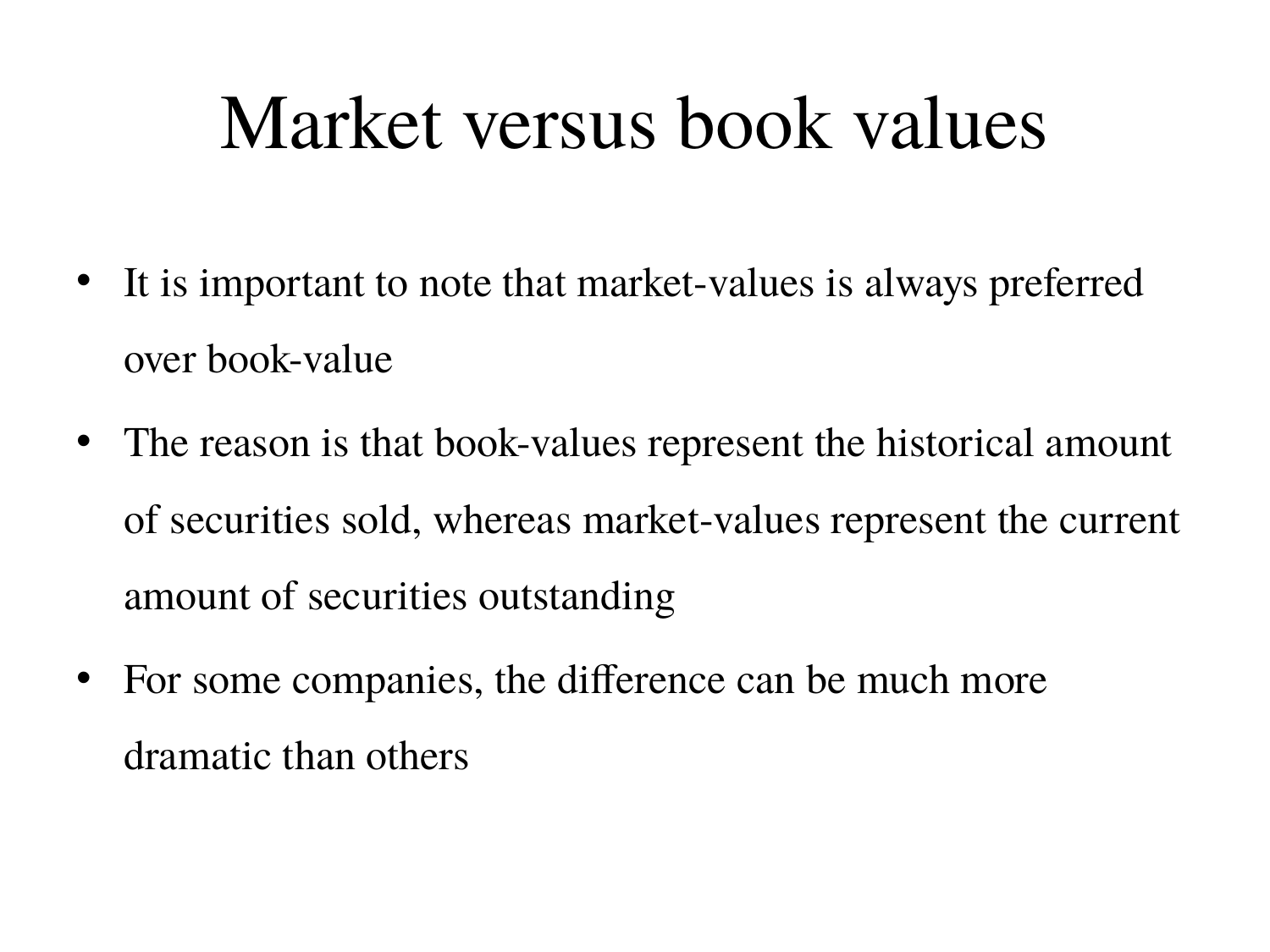

# Market versus book values
It is important to note that market-values is always preferred over book-value
The reason is that book-values represent the historical amount of securities sold, whereas market-values represent the current amount of securities outstanding
For some companies, the difference can be much more dramatic than others